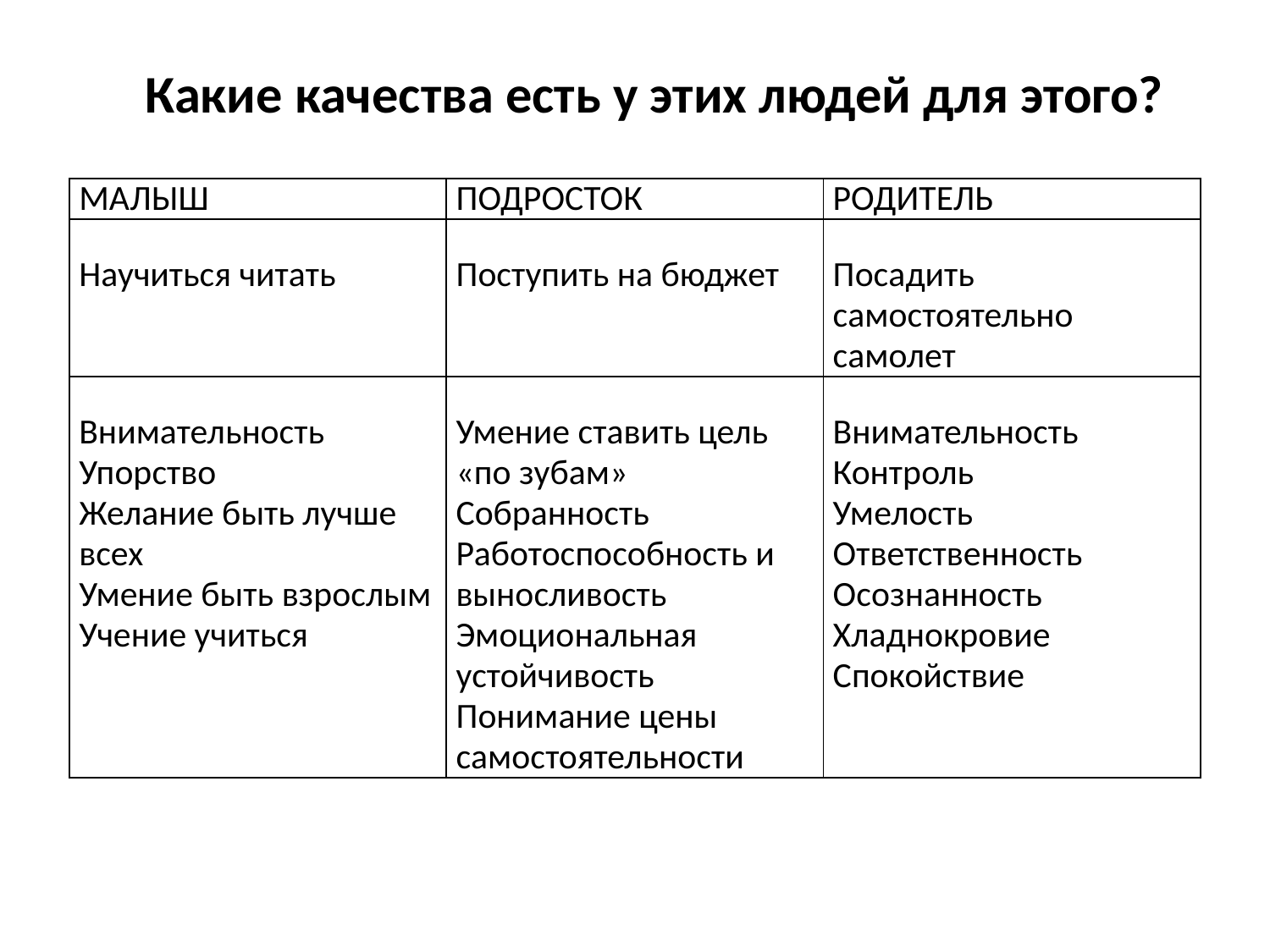

Какие качества есть у этих людей для этого?

| МАЛЫШ | ПОДРОСТОК | РОДИТЕЛЬ |
| --- | --- | --- |
| Научиться читать | Поступить на бюджет | Посадить самостоятельно самолет |
| Внимательность Упорство Желание быть лучше всех Умение быть взрослым Учение учиться | Умение ставить цель «по зубам» Собранность Работоспособность и выносливость Эмоциональная устойчивость Понимание цены самостоятельности | Внимательность Контроль Умелость Ответственность Осознанность Хладнокровие Спокойствие |